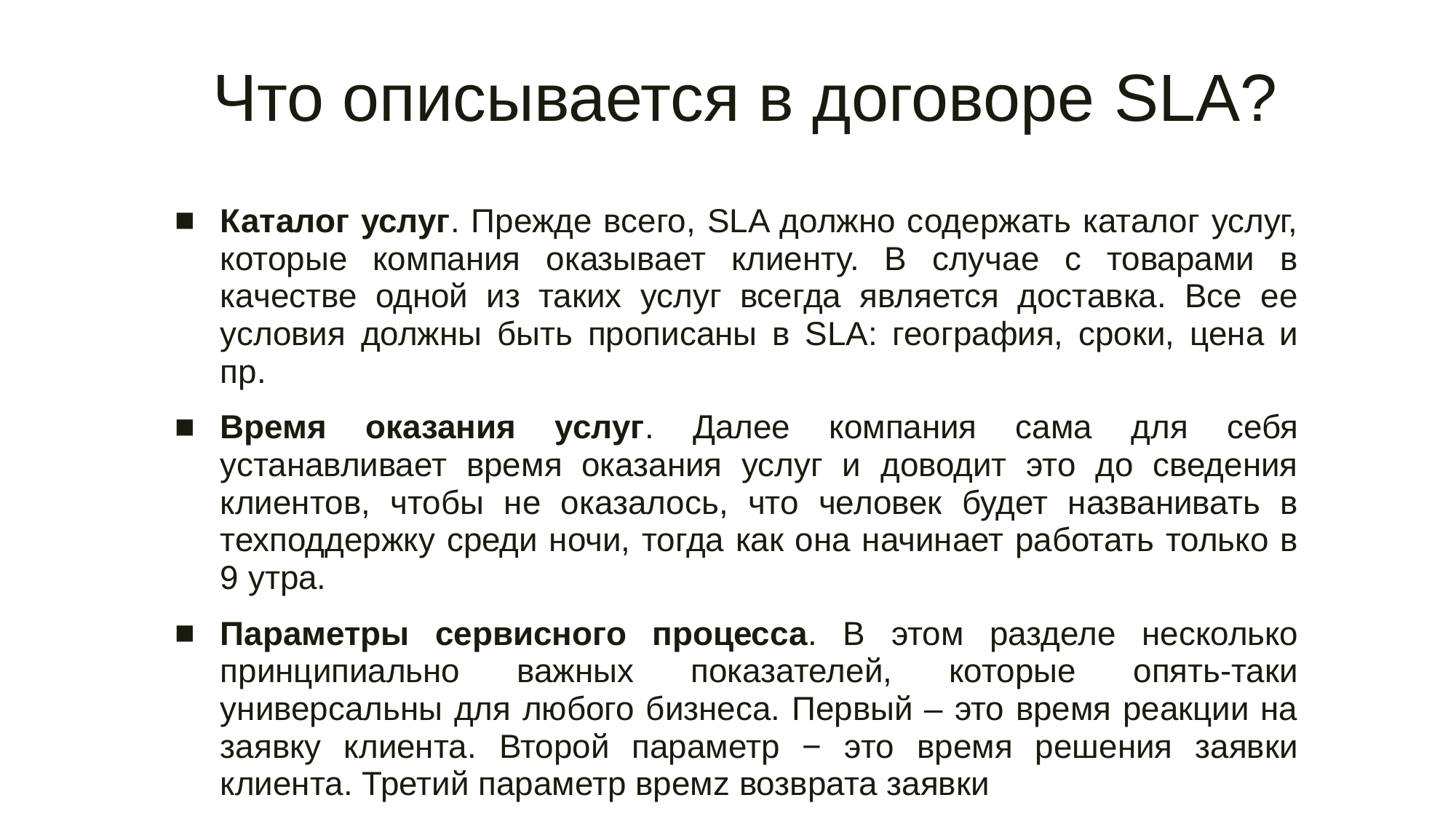

# Что описывается в договоре SLA?
Каталог услуг. Прежде всего, SLA должно содержать каталог услуг, которые компания оказывает клиенту. В случае с товарами в качестве одной из таких услуг всегда является доставка. Все ее условия должны быть прописаны в SLA: география, сроки, цена и пр.
Время оказания услуг. Далее компания сама для себя устанавливает время оказания услуг и доводит это до сведения клиентов, чтобы не оказалось, что человек будет названивать в техподдержку среди ночи, тогда как она начинает работать только в 9 утра.
Параметры сервисного процесса. В этом разделе несколько принципиально важных показателей, которые опять-таки универсальны для любого бизнеса. Первый – это время реакции на заявку клиента. Второй параметр − это время решения заявки клиента. Третий параметр времz возврата заявки